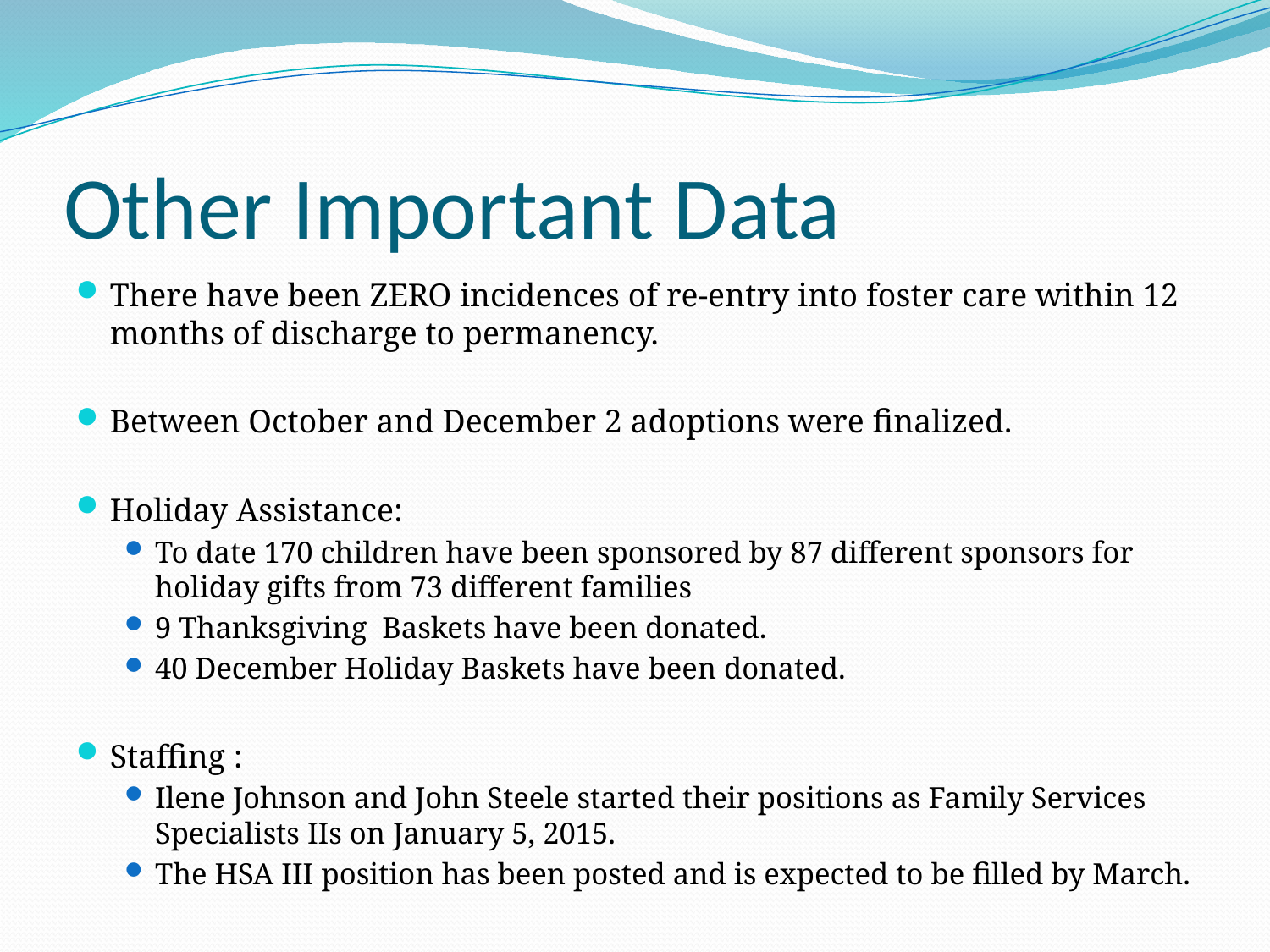

# Other Important Data
There have been ZERO incidences of re-entry into foster care within 12 months of discharge to permanency.

Between October and December 2 adoptions were finalized.

Holiday Assistance:
To date 170 children have been sponsored by 87 different sponsors for holiday gifts from 73 different families
9 Thanksgiving  Baskets have been donated.
40 December Holiday Baskets have been donated.

Staffing :
Ilene Johnson and John Steele started their positions as Family Services Specialists IIs on January 5, 2015.
The HSA III position has been posted and is expected to be filled by March.